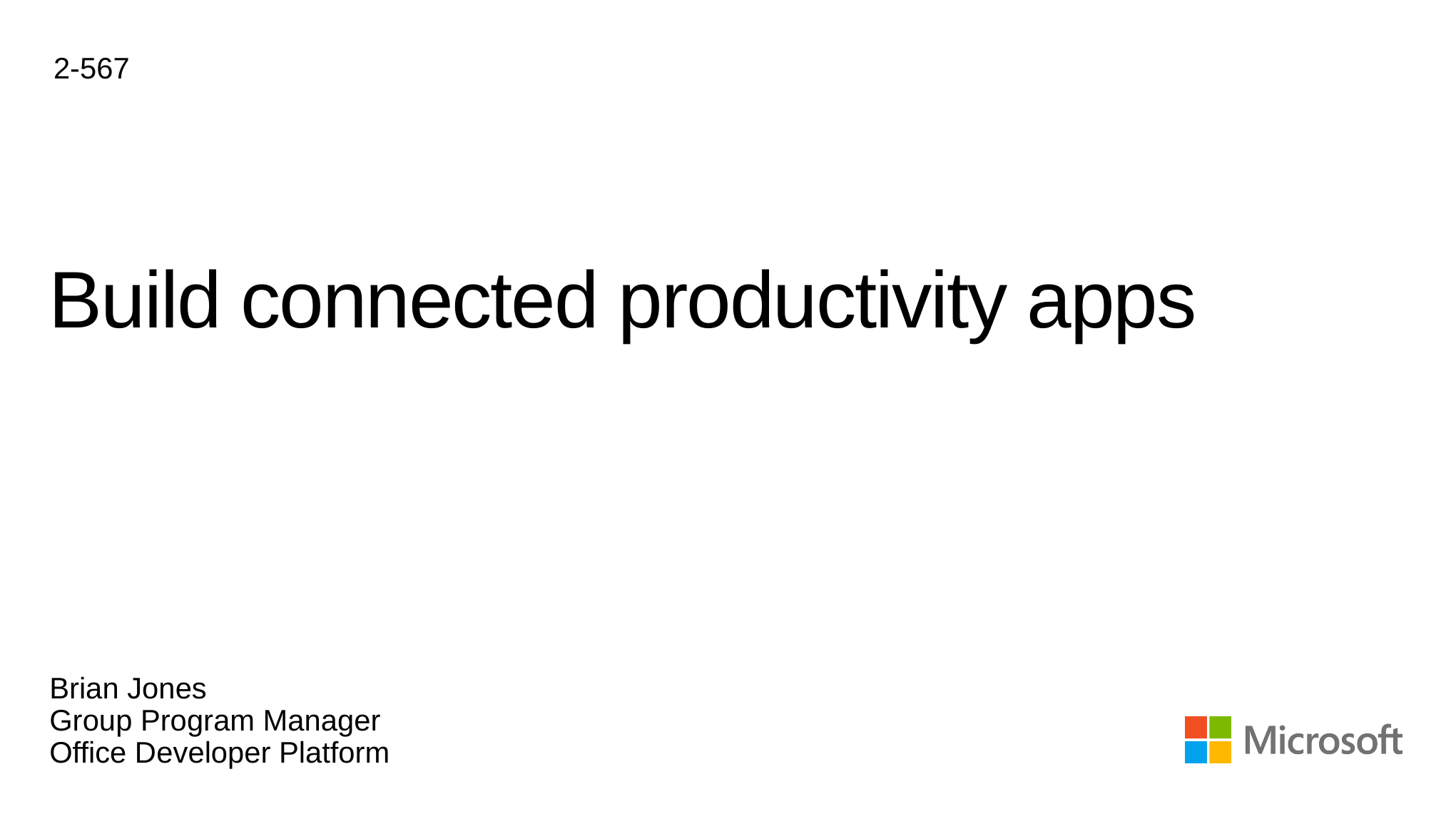

2-567
# Build connected productivity apps
Brian Jones
Group Program Manager
Office Developer Platform